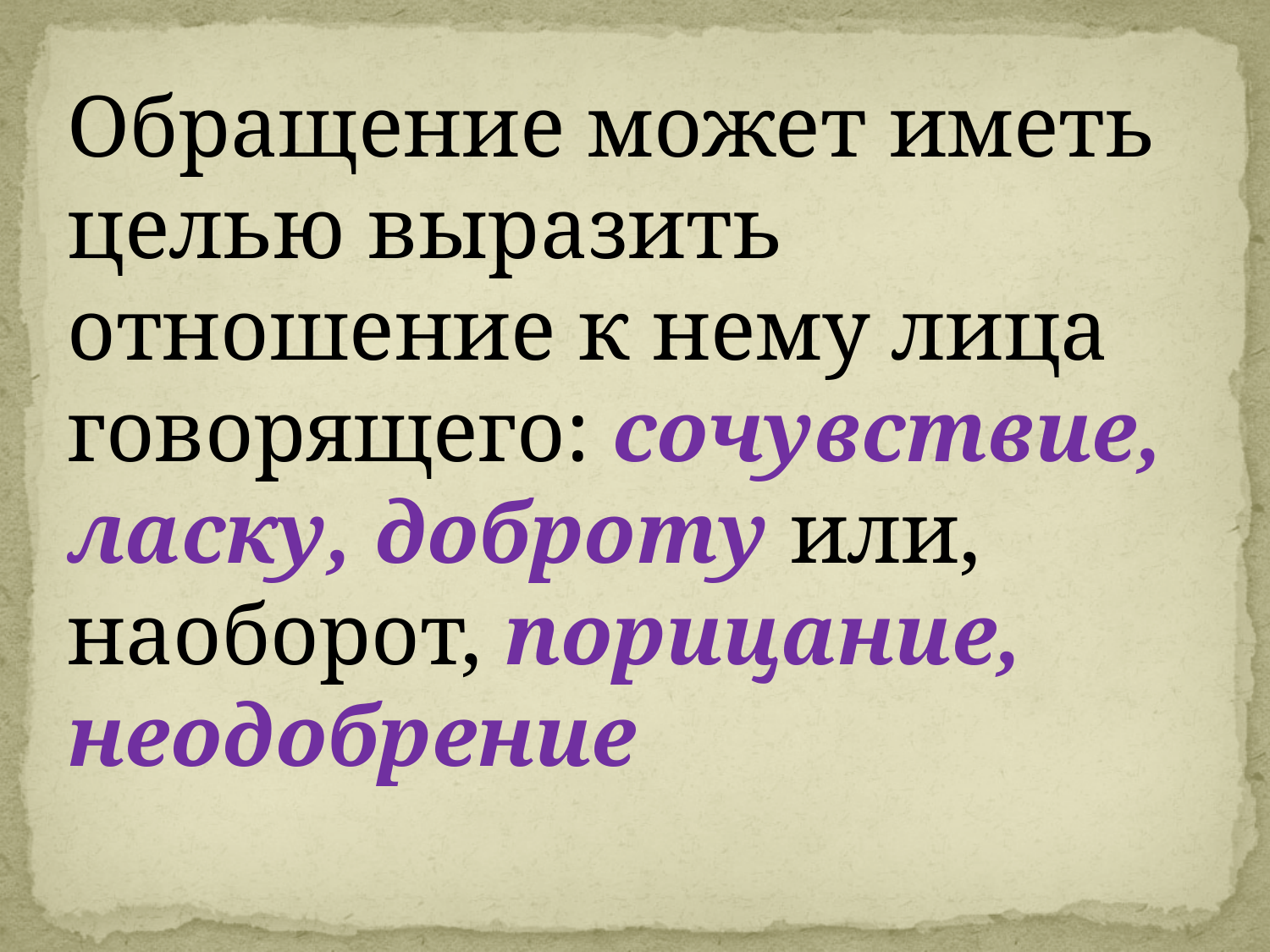

Обращение может иметь целью выразить отношение к нему лица говорящего: сочувствие, ласку, доброту или, наоборот, порицание, неодобрение